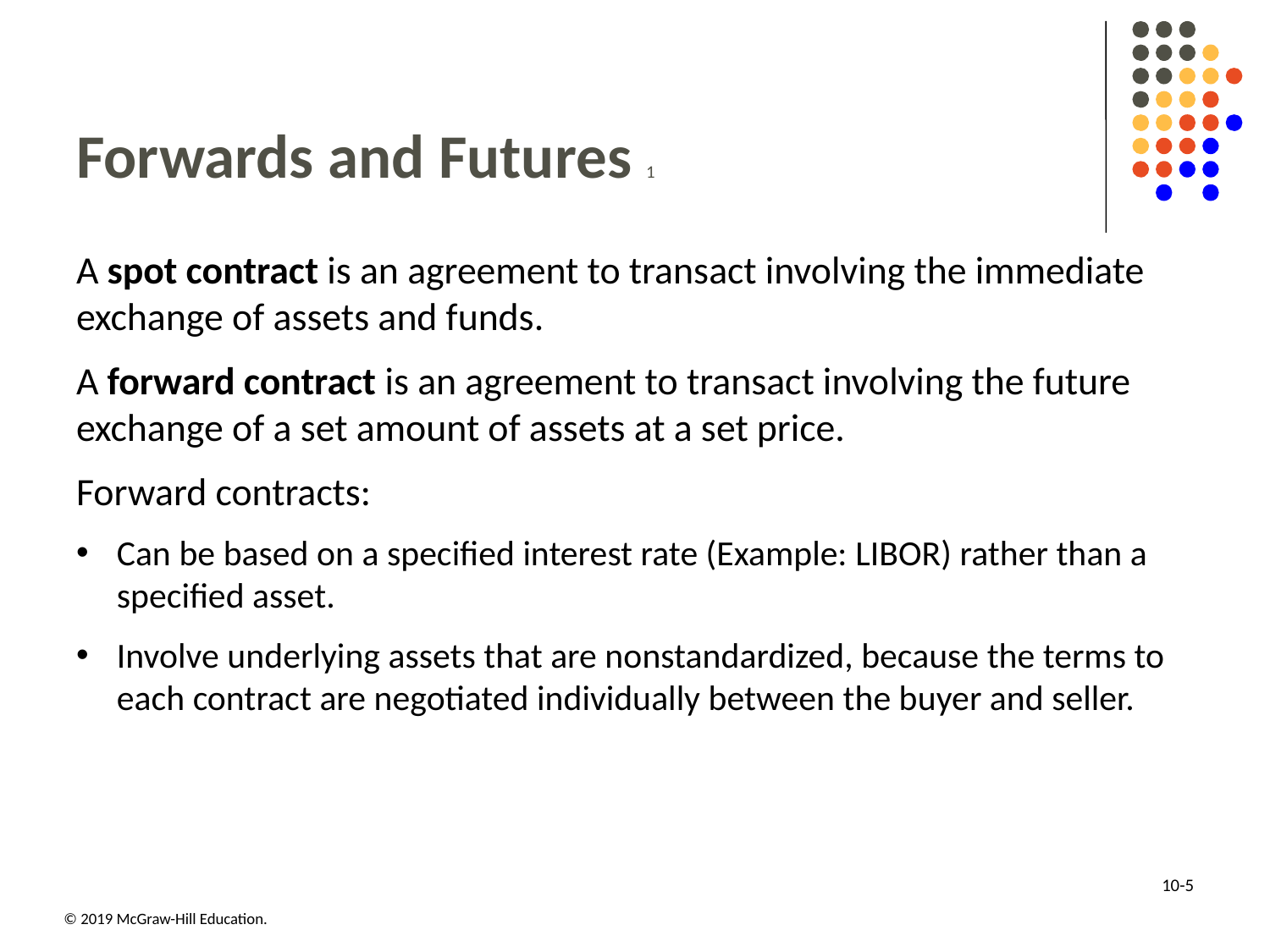

# Forwards and Futures 1
A spot contract is an agreement to transact involving the immediate exchange of assets and funds.
A forward contract is an agreement to transact involving the future exchange of a set amount of assets at a set price.
Forward contracts:
Can be based on a specified interest rate (Example: LIBOR) rather than a specified asset.
Involve underlying assets that are nonstandardized, because the terms to each contract are negotiated individually between the buyer and seller.
10-5